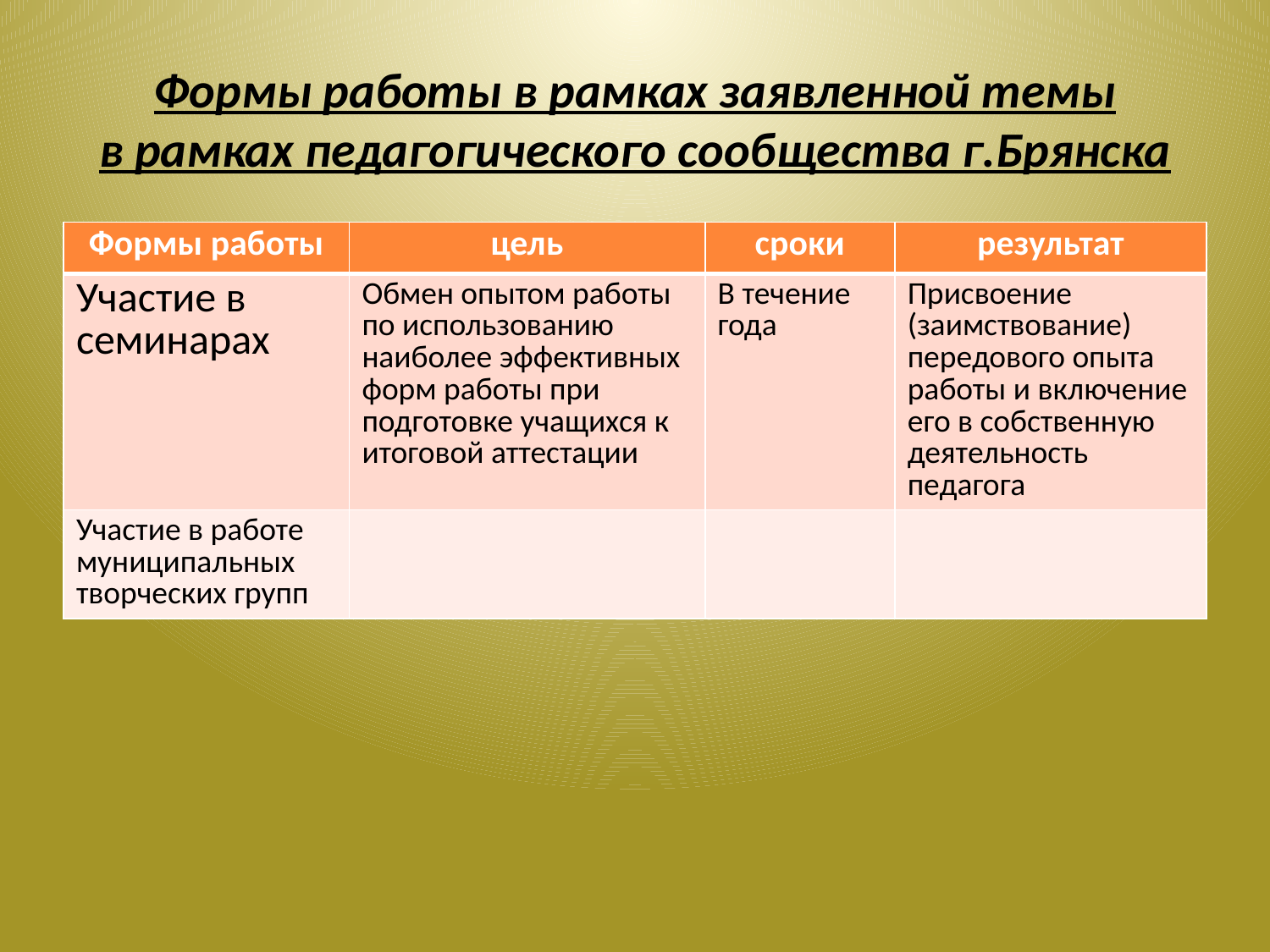

Формы работы в рамках заявленной темы
в рамках педагогического сообщества г.Брянска
| Формы работы | цель | сроки | результат |
| --- | --- | --- | --- |
| Участие в семинарах | Обмен опытом работы по использованию наиболее эффективных форм работы при подготовке учащихся к итоговой аттестации | В течение года | Присвоение (заимствование) передового опыта работы и включение его в собственную деятельность педагога |
| Участие в работе муниципальных творческих групп |  |  |  |